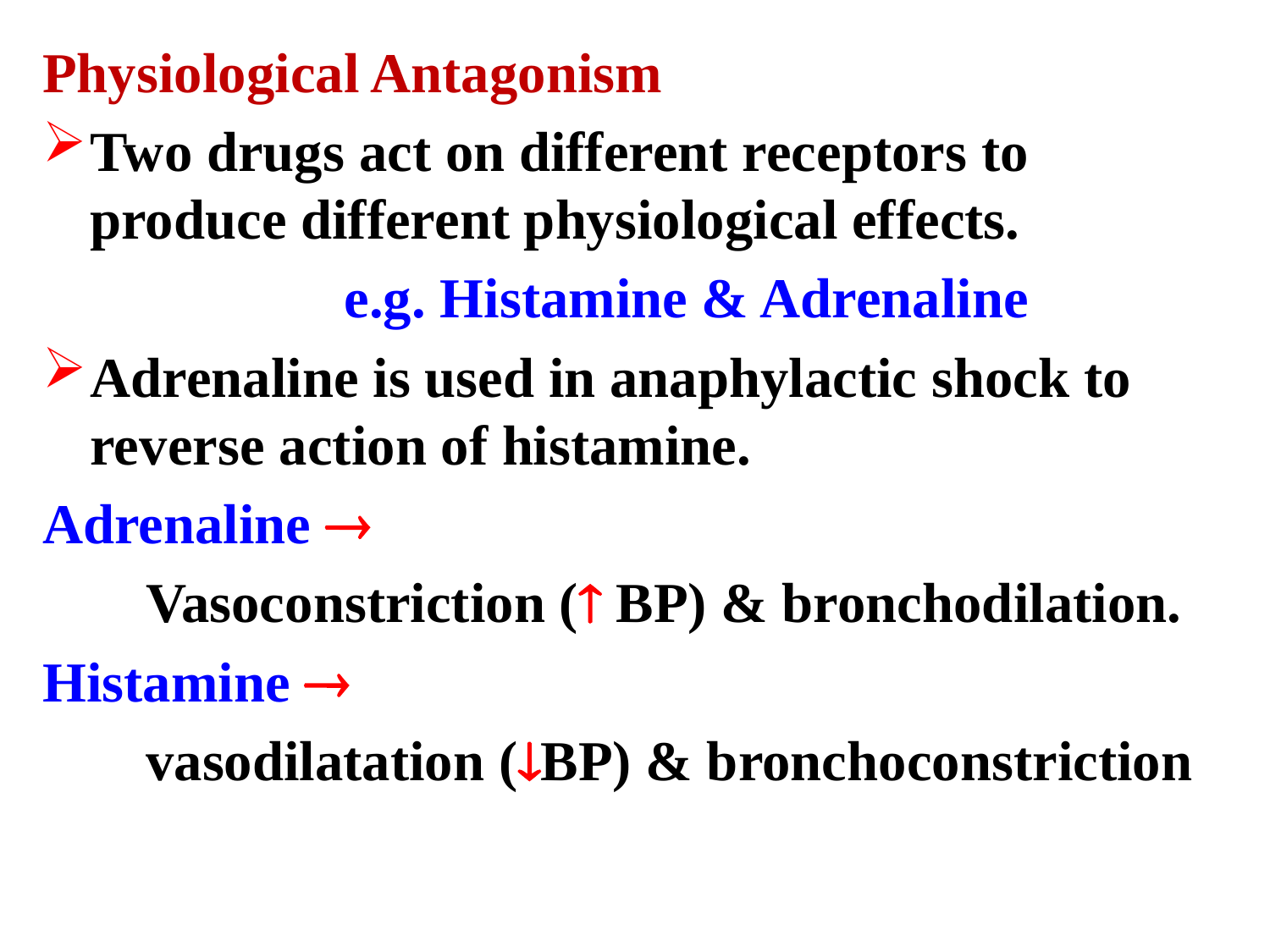

Physiological Antagonism
Two drugs act on different receptors to produce different physiological effects.
			e.g. Histamine & Adrenaline
Adrenaline is used in anaphylactic shock to reverse action of histamine.
Adrenaline →
	Vasoconstriction (↑ BP) & bronchodilation.
Histamine →
	vasodilatation (↓BP) & bronchoconstriction